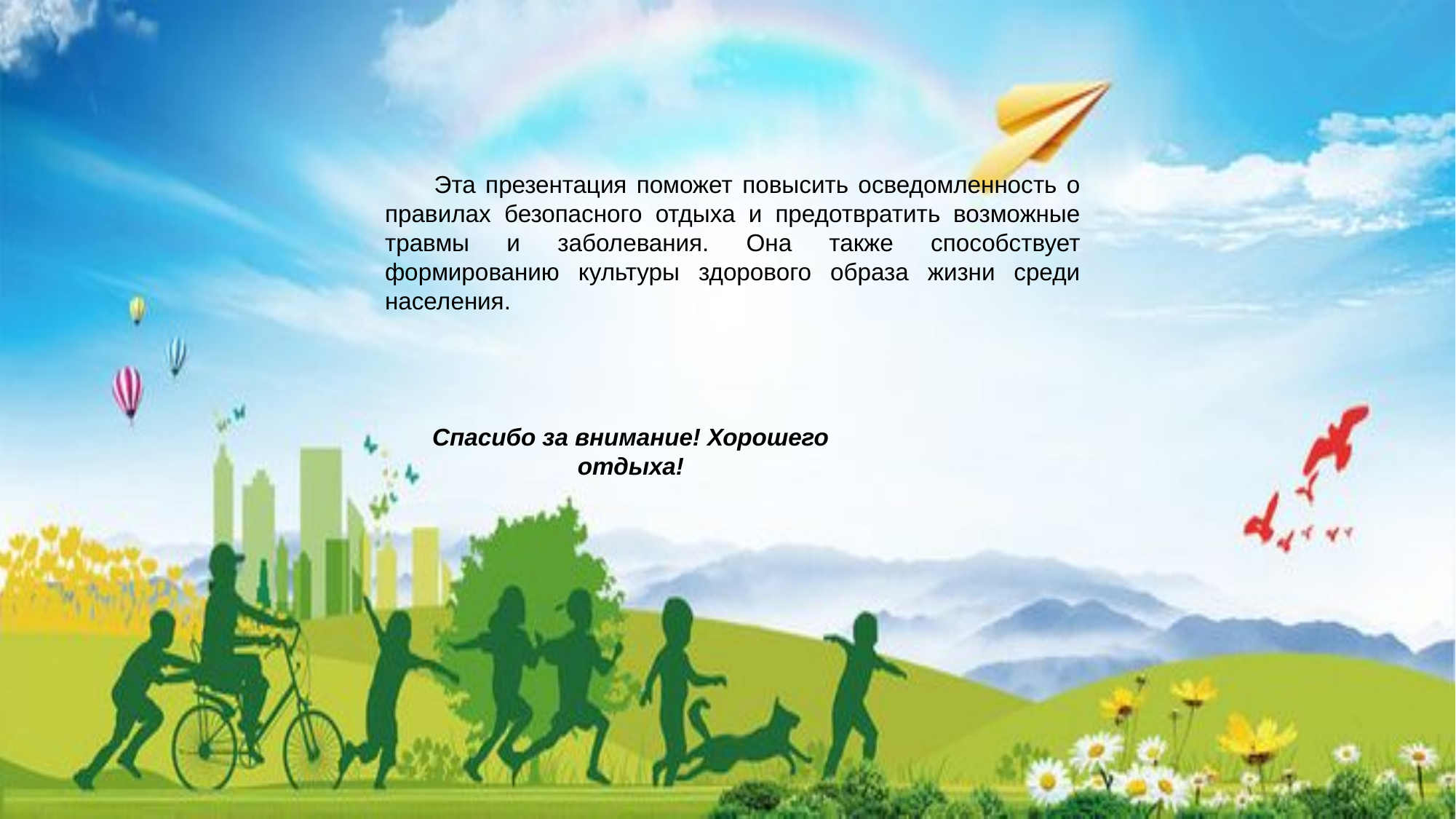

#
     Эта презентация поможет повысить осведомленность о правилах безопасного отдыха и предотвратить возможные травмы и заболевания. Она также способствует формированию культуры здорового образа жизни среди населения.
Спасибо за внимание! Хорошего отдыха!